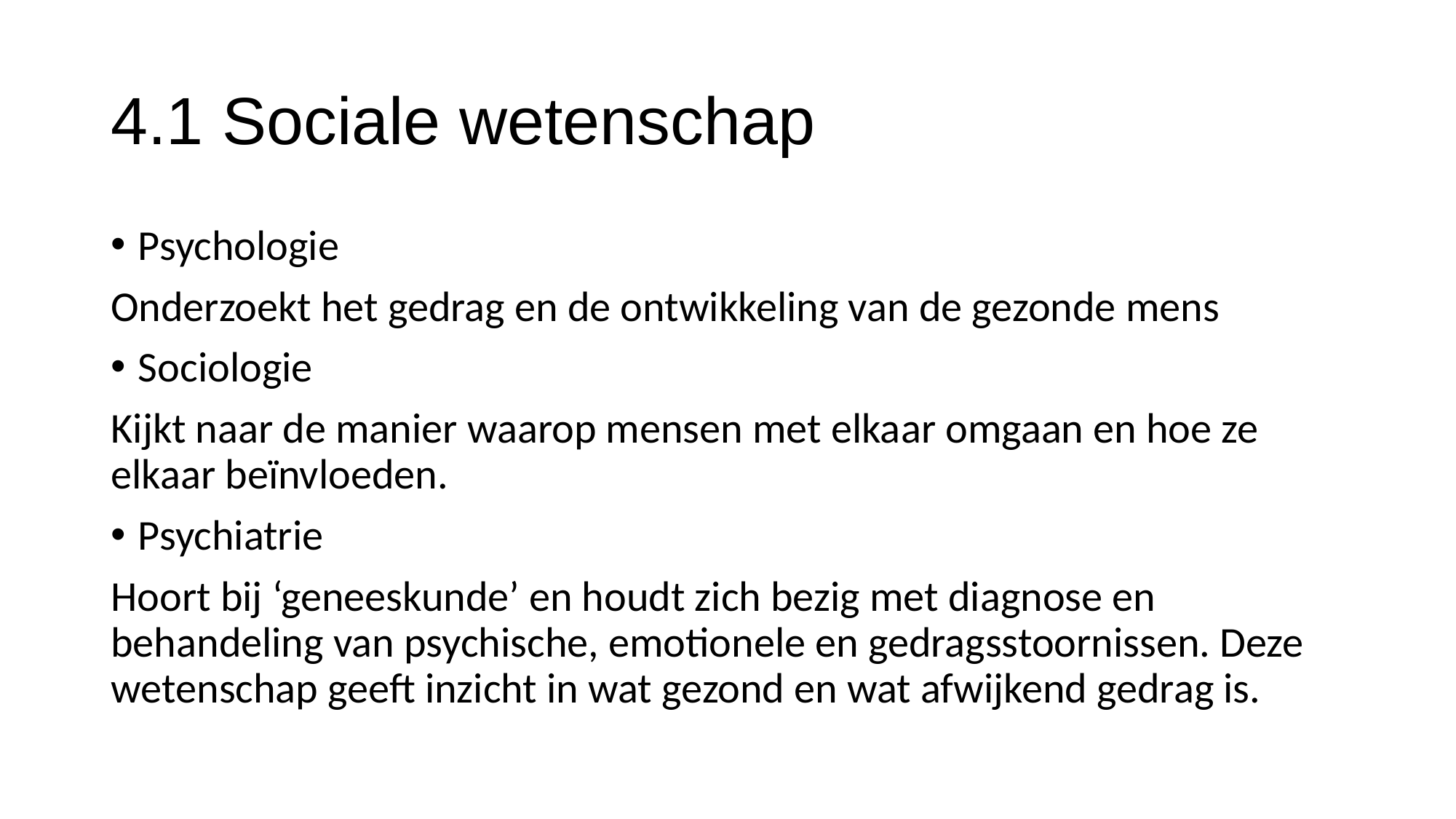

# 4.1 Sociale wetenschap
Psychologie
Onderzoekt het gedrag en de ontwikkeling van de gezonde mens
Sociologie
Kijkt naar de manier waarop mensen met elkaar omgaan en hoe ze elkaar beïnvloeden.
Psychiatrie
Hoort bij ‘geneeskunde’ en houdt zich bezig met diagnose en behandeling van psychische, emotionele en gedragsstoornissen. Deze wetenschap geeft inzicht in wat gezond en wat afwijkend gedrag is.